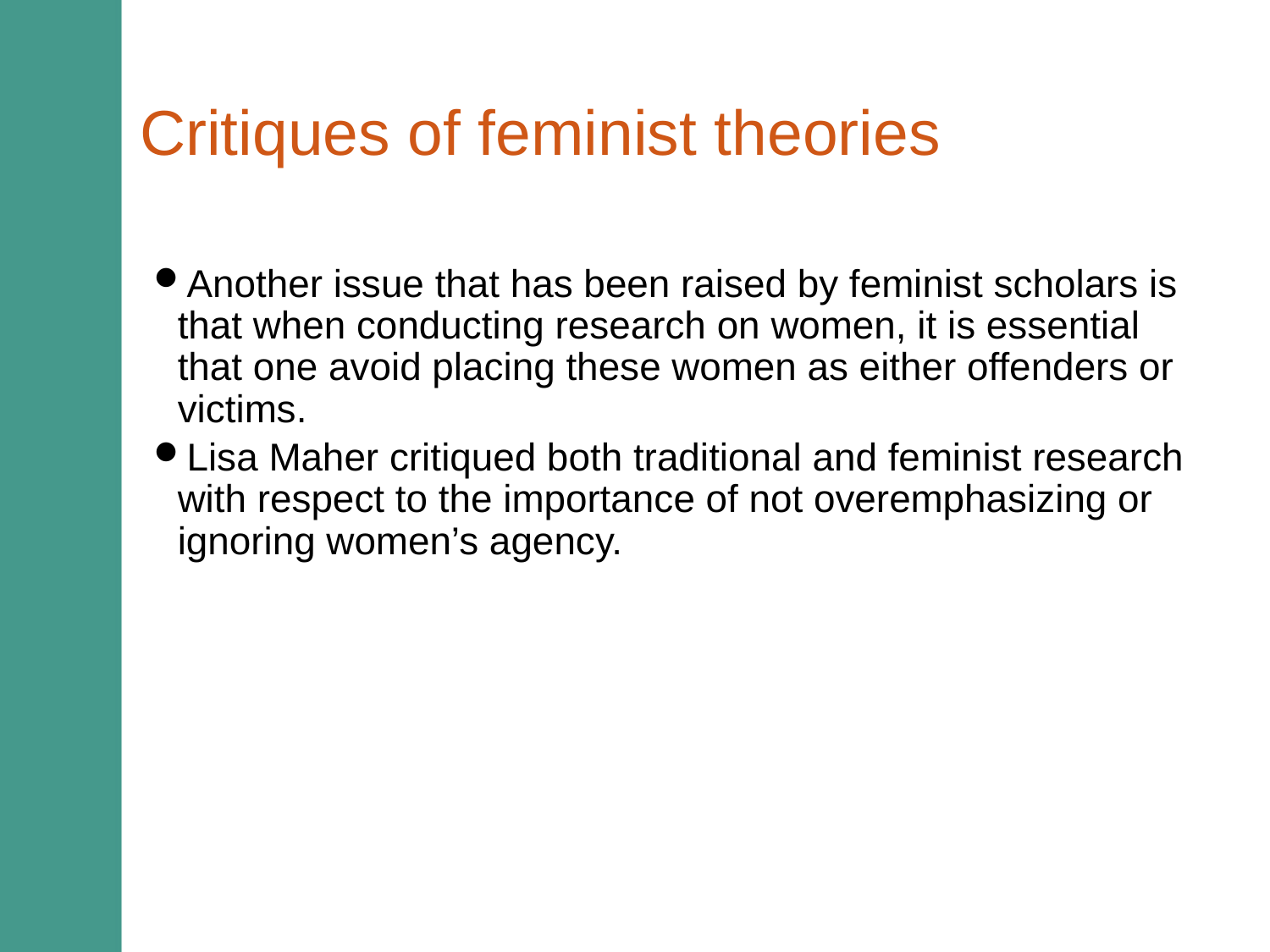

# Critiques of feminist theories
Another issue that has been raised by feminist scholars is that when conducting research on women, it is essential that one avoid placing these women as either offenders or victims.
Lisa Maher critiqued both traditional and feminist research with respect to the importance of not overemphasizing or ignoring women’s agency.